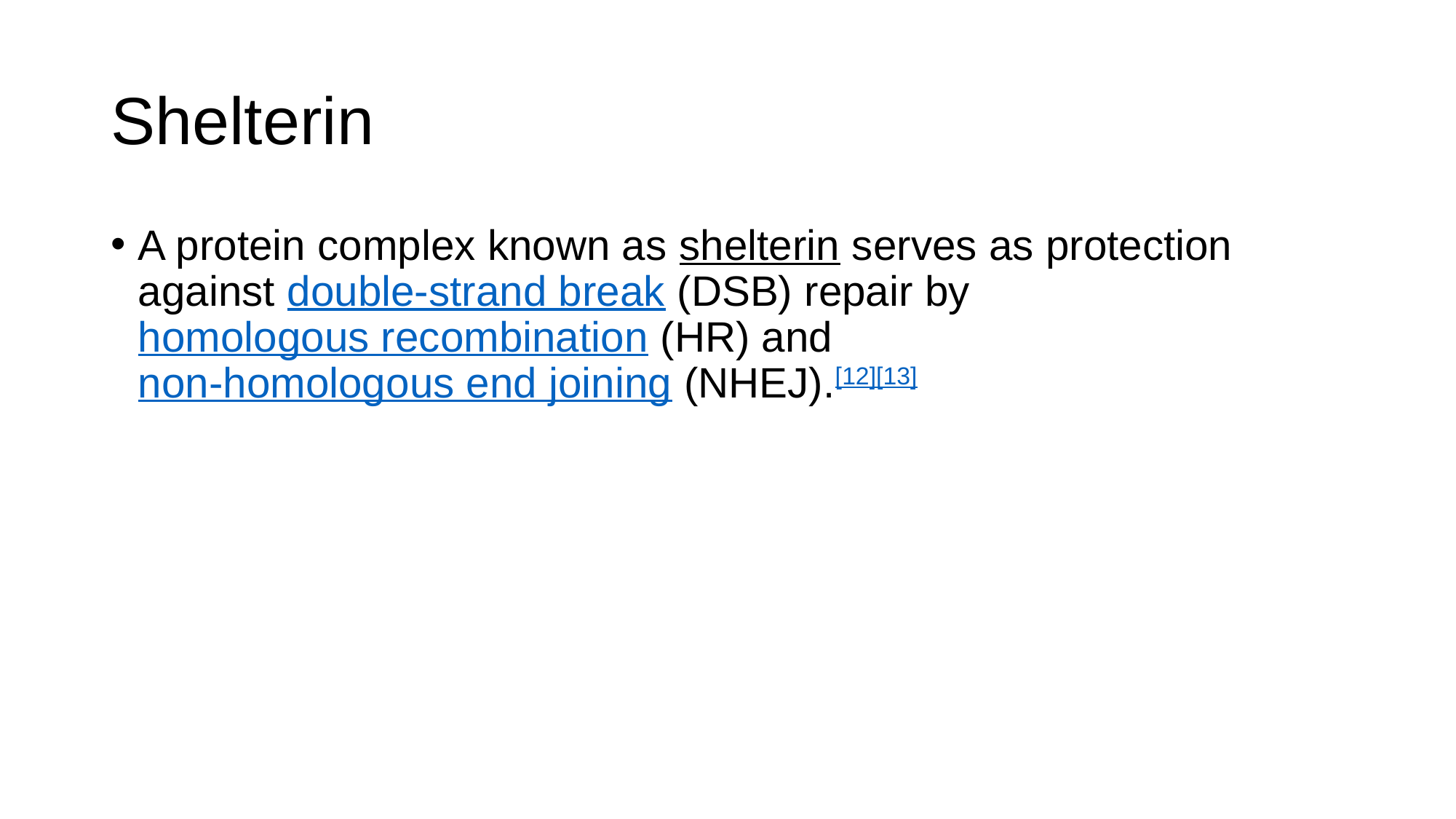

# Shelterin
A protein complex known as shelterin serves as protection against double-strand break (DSB) repair by homologous recombination (HR) and non-homologous end joining (NHEJ).[12][13]